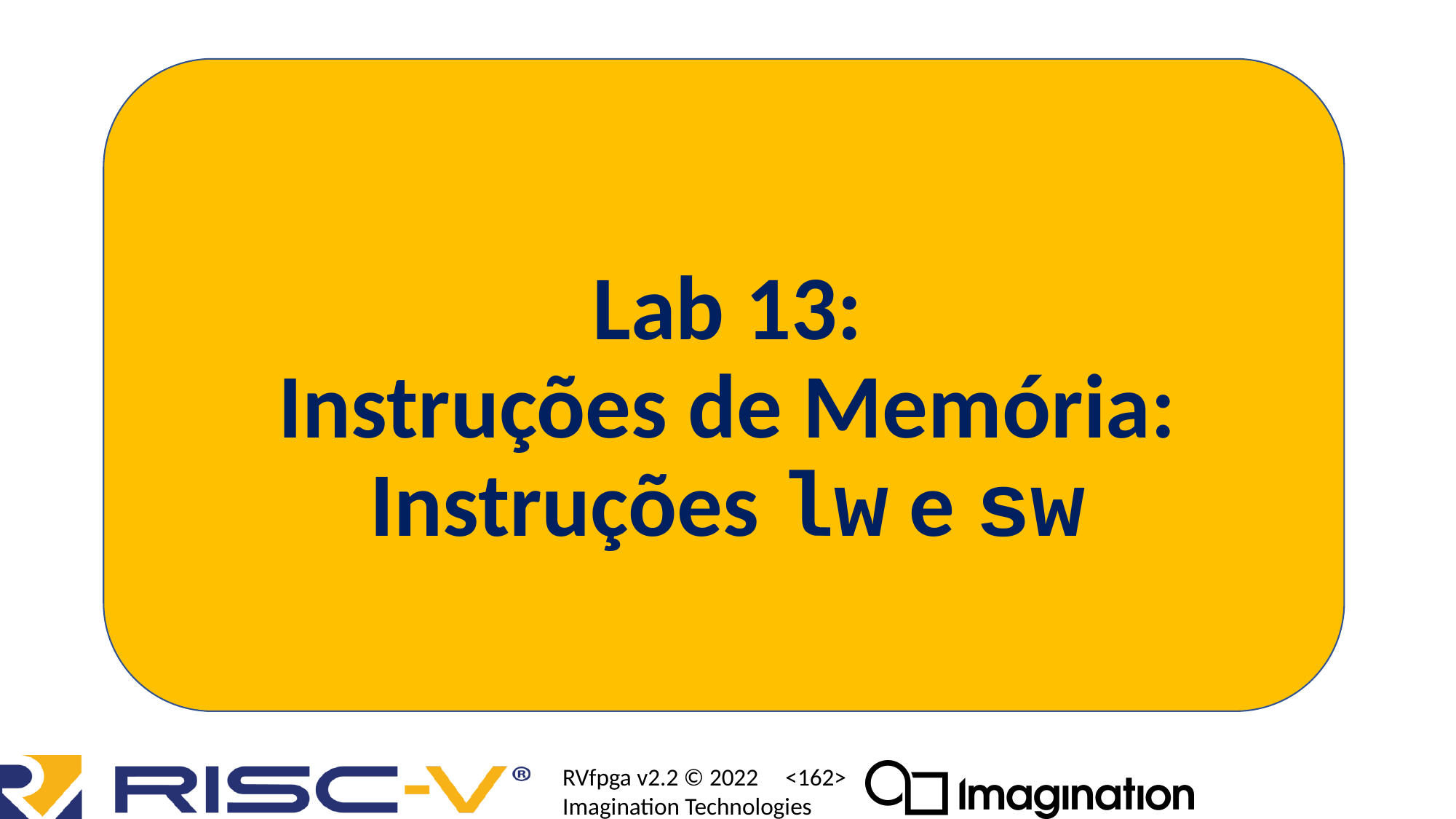

# Lab 13: Instruções de Memória: Instruções lw e sw